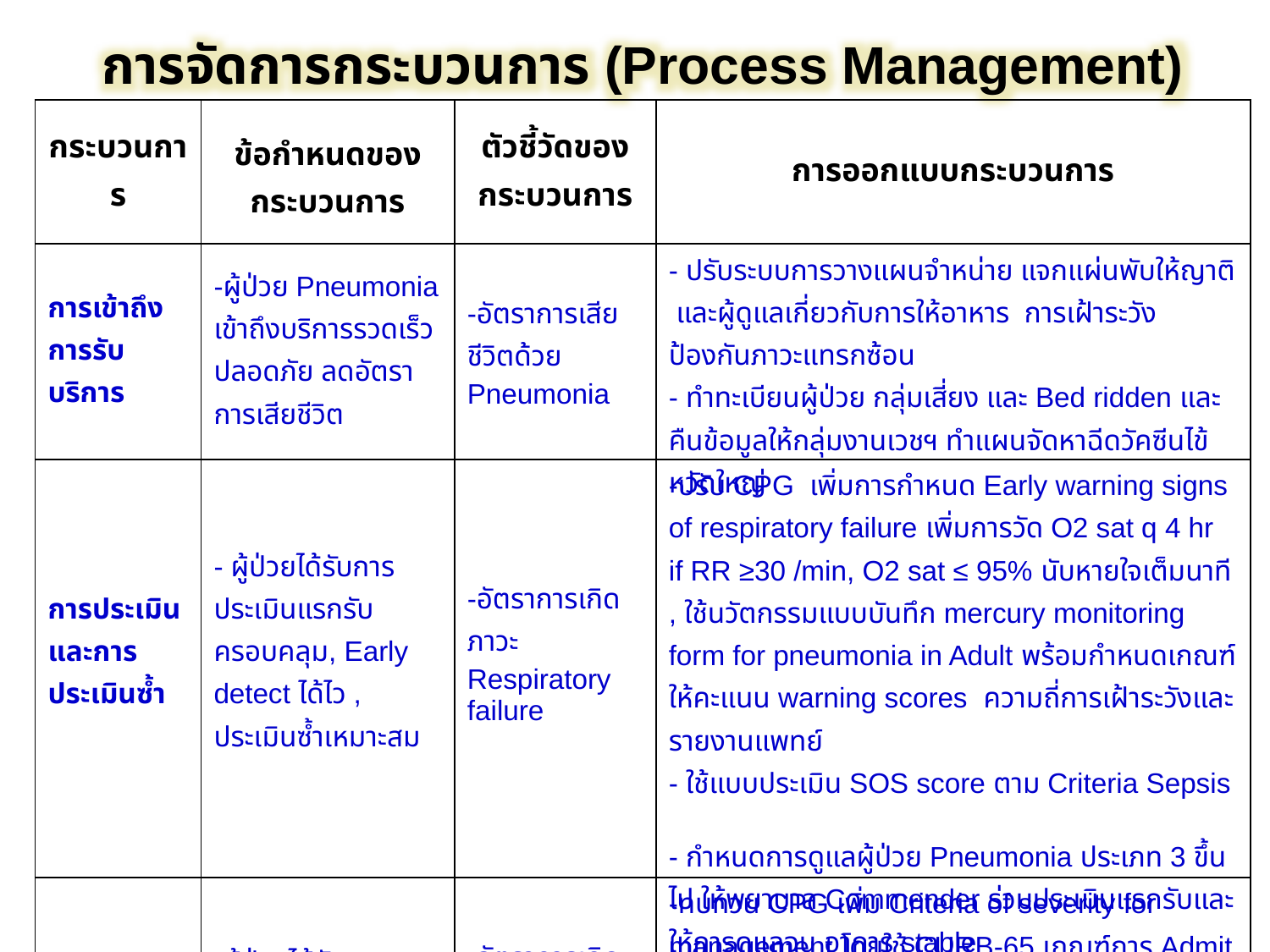

การจัดการกระบวนการ (Process Management)
| กระบวนการ | ข้อกำหนดของกระบวนการ | ตัวชี้วัดของกระบวนการ | การออกแบบกระบวนการ |
| --- | --- | --- | --- |
| การเข้าถึงการรับบริการ | -ผู้ป่วย Pneumonia เข้าถึงบริการรวดเร็ว ปลอดภัย ลดอัตราการเสียชีวิต | -อัตราการเสียชีวิตด้วย Pneumonia | - ปรับระบบการวางแผนจำหน่าย แจกแผ่นพับให้ญาติ และผู้ดูแลเกี่ยวกับการให้อาหาร การเฝ้าระวังป้องกันภาวะแทรกซ้อน - ทำทะเบียนผู้ป่วย กลุ่มเสี่ยง และ Bed ridden และคืนข้อมูลให้กลุ่มงานเวชฯ ทำแผนจัดหาฉีดวัคซีนไข้หวัดใหญ่ |
| การประเมินและการประเมินซ้ำ | - ผู้ป่วยได้รับการประเมินแรกรับครอบคลุม, Early detect ได้ไว , ประเมินซ้ำเหมาะสม | -อัตราการเกิดภาวะ Respiratory failure | -ปรับ CPG เพิ่มการกำหนด Early warning signs of respiratory failure เพิ่มการวัด O2 sat q 4 hr if RR ≥30 /min, O2 sat ≤ 95% นับหายใจเต็มนาที , ใช้นวัตกรรมแบบบันทึก mercury monitoring form for pneumonia in Adult พร้อมกำหนดเกณฑ์ให้คะแนน warning scores ความถี่การเฝ้าระวังและรายงานแพทย์ - ใช้แบบประเมิน SOS score ตาม Criteria Sepsis - กำหนดการดูแลผู้ป่วย Pneumonia ประเภท 3 ขึ้นไป ให้พยาบาล Commender ร่วมประเมินแรกรับและให้การดูแลจน อาการ stable |
| การวินิจฉัย วางแผนการรักษาและดูแลรักษา | -ผู้ป่วยได้รับการวินิจฉัยถูกต้อง รวดเร็ว ได้รับการดูแลรักษาที่เหมาะสม ไม่เกิดภาวะแทรกซ้อน | -อัตราการเกิดภาวะ Respiratory failure -อัตราการเสียชีวิตด้วย Pneumonia | -ทบทวน CPG เพิ่ม Criteria of severity for management โดยใช้ CURB-65 เกณฑ์การ Admit , Refer - ผู้ป่วย Bed ridden ให้ consult นักกายภาพเคาะปอด ดูดเสมหะทุกราย - ปรับแนวทางการรักษาที่ ER case Triage สีชมพูขึ้นไป, หลังให้การรักษาประเมินซ้ำพบ v/s ผิดปกติ ก่อน Admit ให้แพทย์ประเมินซ้ำ - Airway management ได้รวดเร็วก่อนส่งต่อ ,จัดซื้อ laryngeal mask airway กรณี difficult airway |